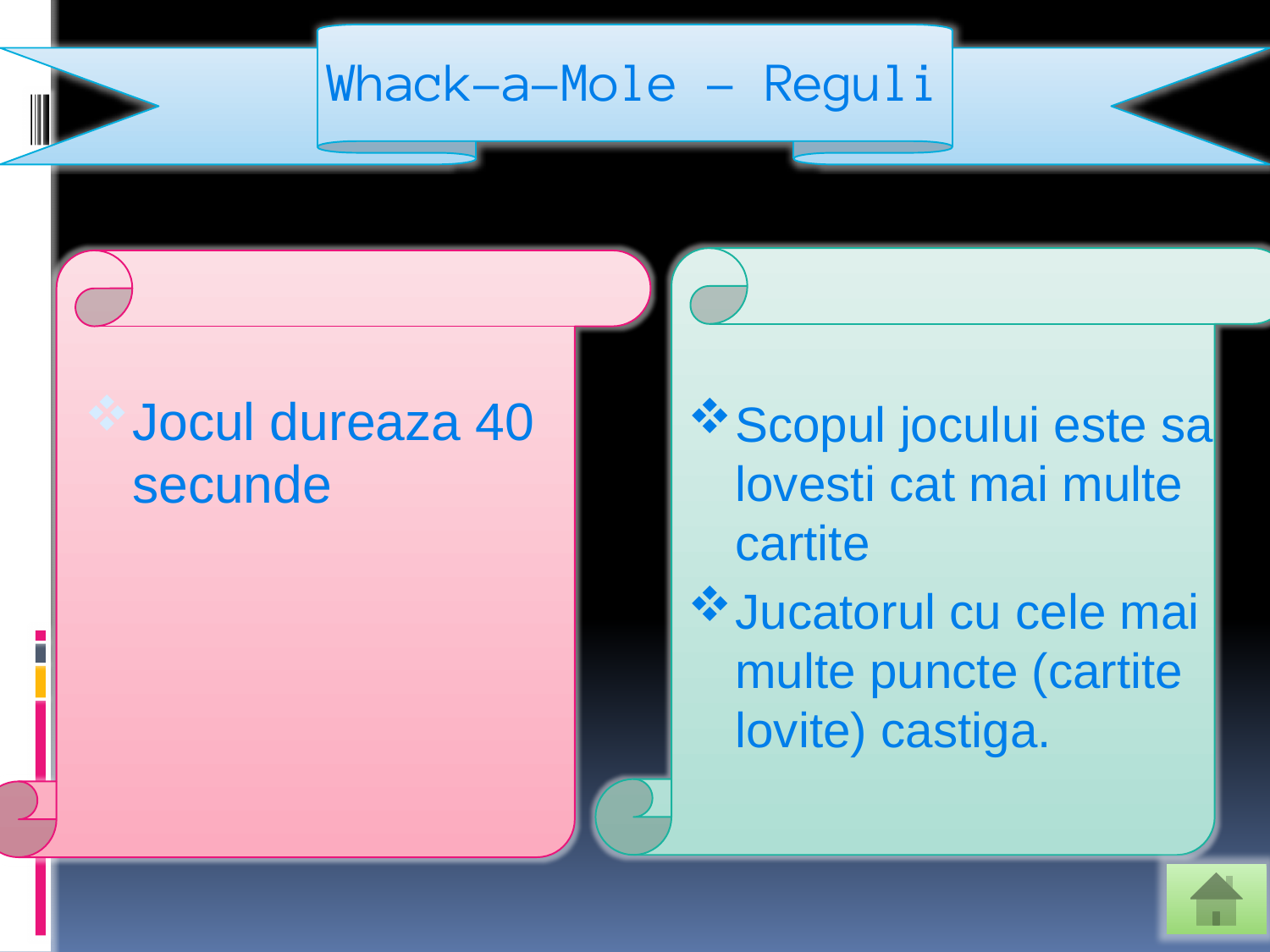

# Whack-a-Mole - Reguli

Scopul jocului este sa lovesti cat mai multe cartite
Jucatorul cu cele mai multe puncte (cartite lovite) castiga.
Jocul dureaza 40 secunde